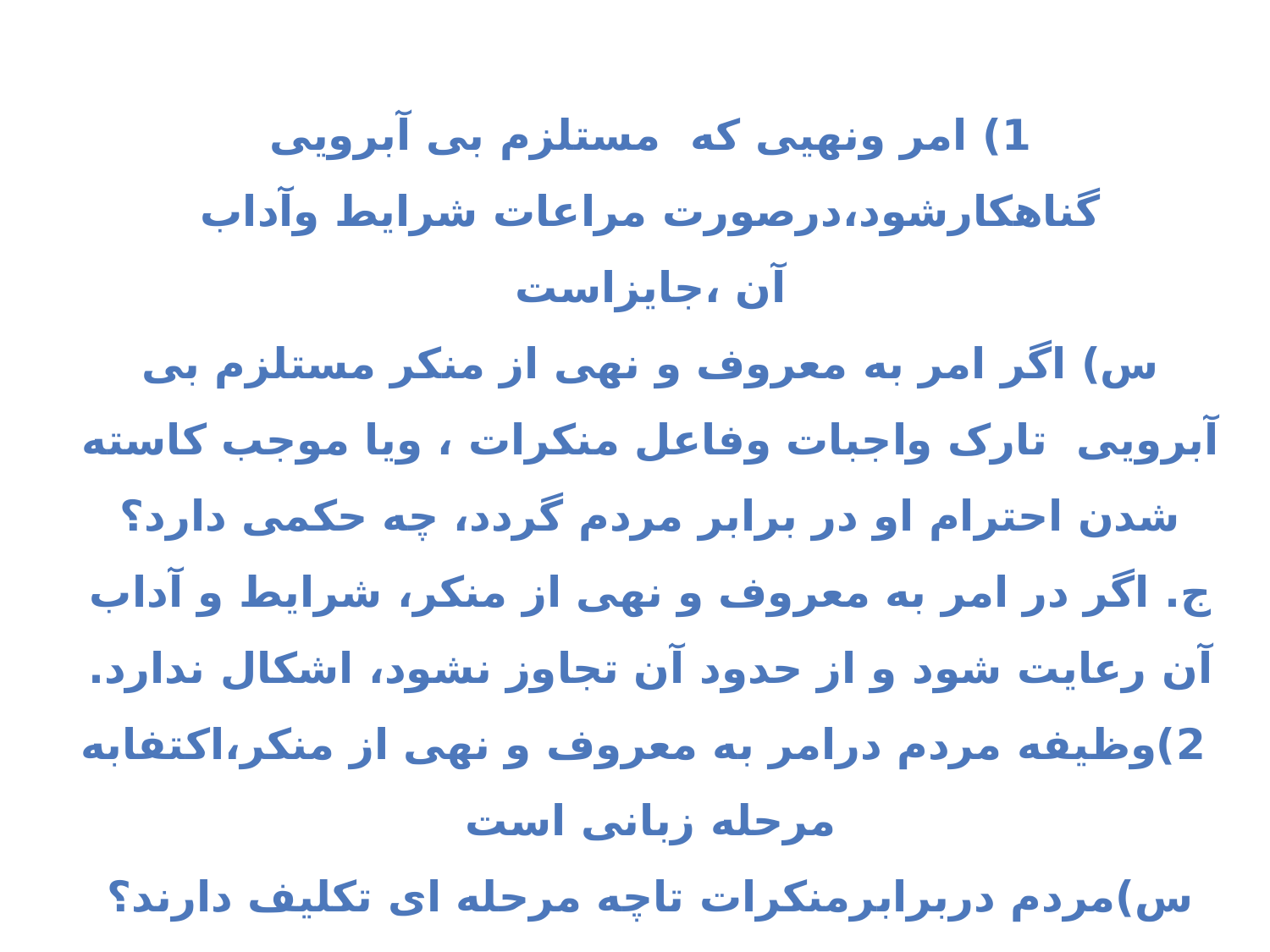

1) امر ونهیی که  مستلزم بی آبرویی گناهکارشود،درصورت مراعات شرایط وآداب آن ،جایزاست
س) اگر امر به معروف و نهی از منکر مستلزم بی آبرویی  تارک واجبات وفاعل منکرات ، ویا موجب کاسته شدن احترام او در برابر مردم گردد، چه حکمی دارد؟
ج. اگر در امر به معروف و نهی از منکر، شرایط و آداب آن رعایت شود و از حدود آن تجاوز نشود، اشکال ندارد.
 2)وظیفه مردم درامر به معروف و نهی از منکر،اکتفابه مرحله زبانی است
س)مردم دربرابرمنکرات تاچه مرحله ای تکلیف دارند؟
 ج) وظیفه مردم در امر به معروف و نهی از منکر در نظام جمهوری اسلامی، اکتفا به امر به معروف و نهی از منکر زبانی است، و مراتب دیگر آن بر عهده مسئولین است.